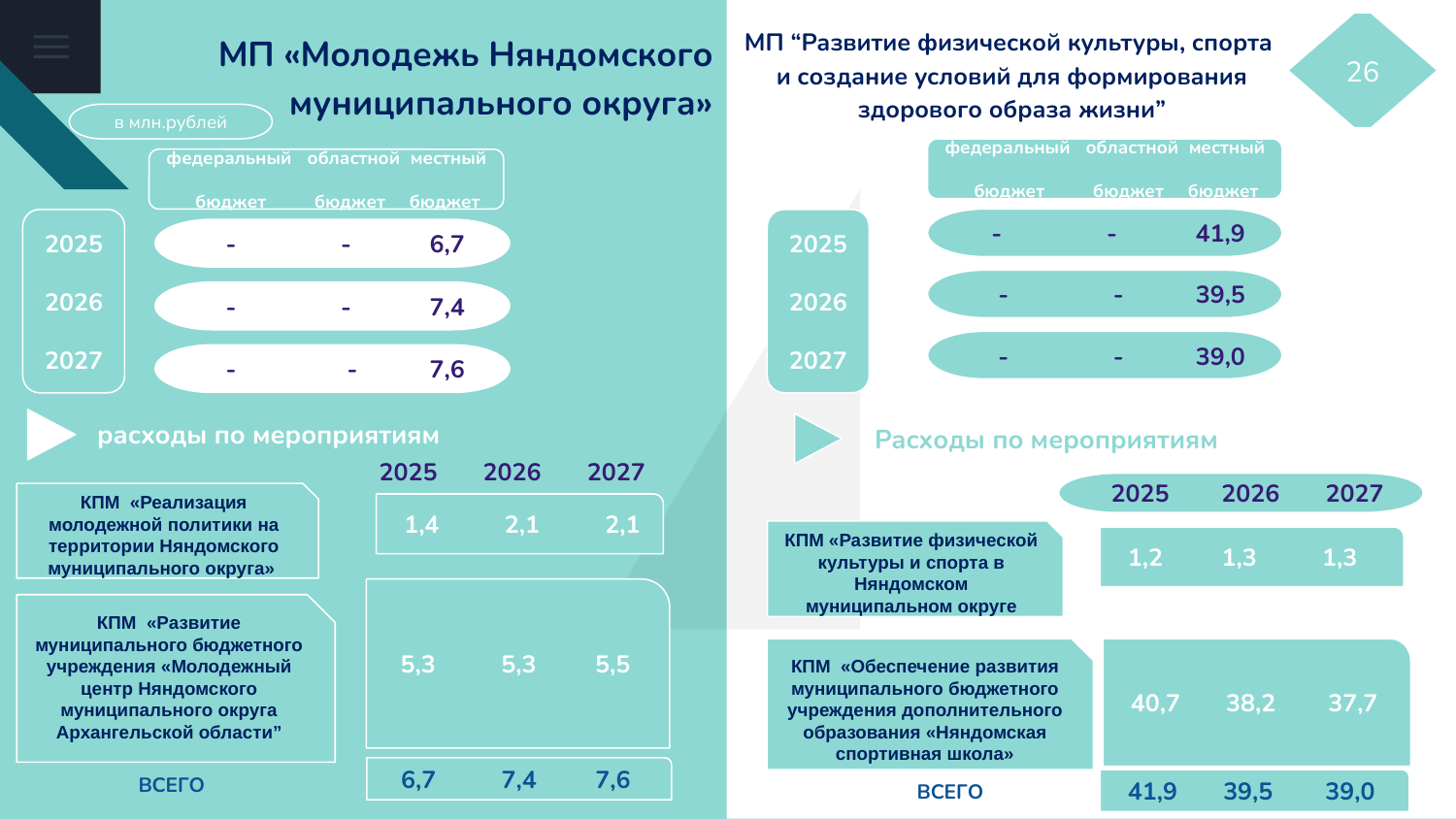

МП “Развитие физической культуры, спорта
и создание условий для формирования здорового образа жизни”
МП «Молодежь Няндомского муниципального округа»
26
в млн.рублей
федеральный   областной  местный
      бюджет          бюджет     бюджет
федеральный   областной  местный
      бюджет          бюджет     бюджет

     -                -            41,9
2025

2026

2027
2025

2026

2027
      -                -            6,7
      -                -           39,5
      -                -            7,4
      -                -           39,0
      -                 -           7,6
расходы по мероприятиям
Расходы по мероприятиям
р

2025       2026       2027
  2025        2026       2027
КПМ  «Реализация молодежной политики на территории Няндомского муниципального округа»
  1,4          2,1          2,1
КПМ «Развитие физической культуры и спорта в Няндомском муниципальном округе
  1,2         1,3          1,3
   5,3          5,3         5,5
КПМ  «Развитие муниципального бюджетного учреждения «Молодежный центр Няндомского муниципального округа Архангельской области”

КПМ  «Обеспечение развития муниципального бюджетного учреждения дополнительного образования «Няндомская спортивная школа»
  40,7       38,2        37,7
ВСЕГО
   6,7          7,4         7,6
ВСЕГО
  41,9       39,5        39,0